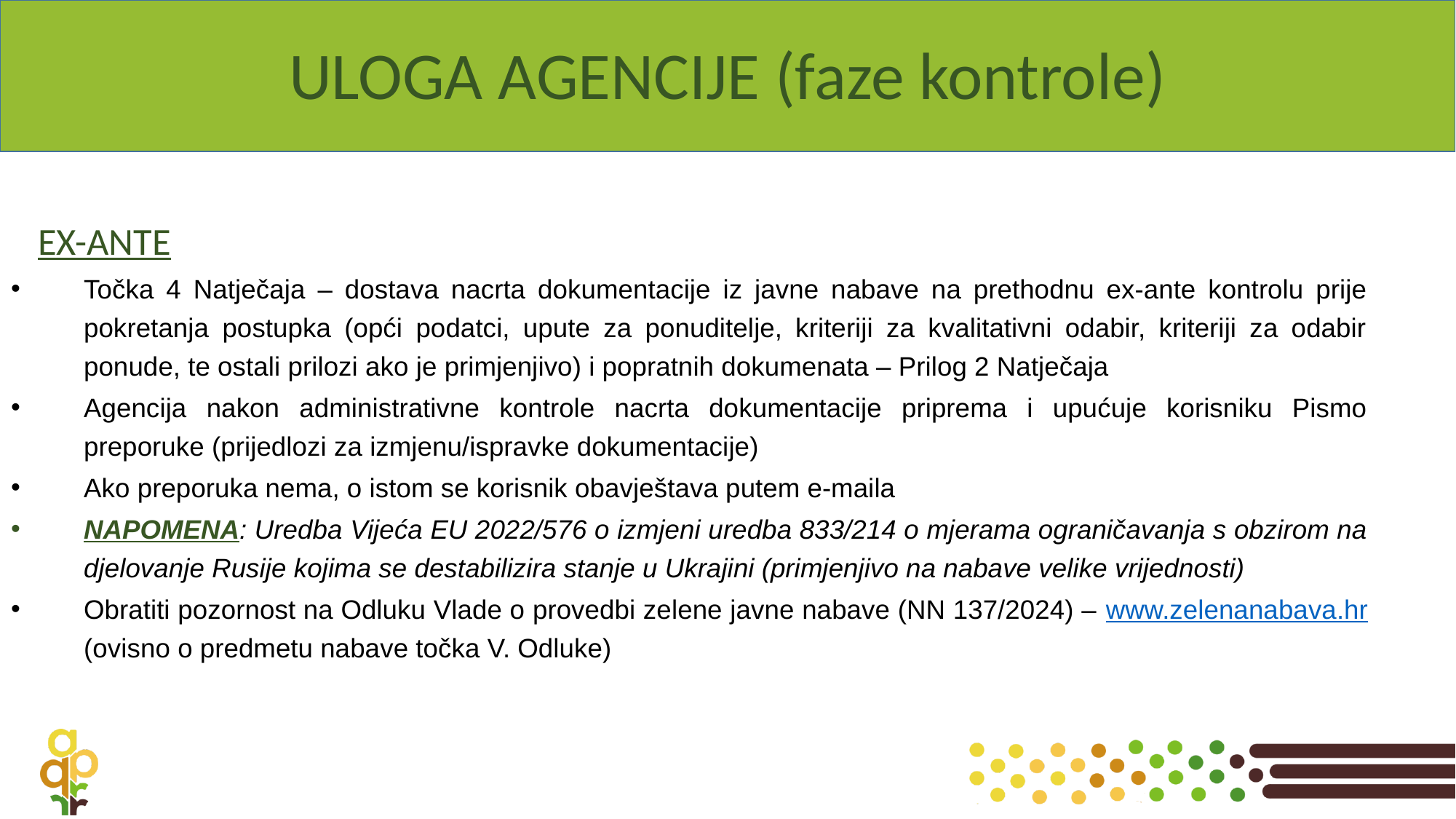

# ULOGA AGENCIJE (faze kontrole)

EX-ANTE
Točka 4 Natječaja – dostava nacrta dokumentacije iz javne nabave na prethodnu ex-ante kontrolu prije pokretanja postupka (opći podatci, upute za ponuditelje, kriteriji za kvalitativni odabir, kriteriji za odabir ponude, te ostali prilozi ako je primjenjivo) i popratnih dokumenata – Prilog 2 Natječaja
Agencija nakon administrativne kontrole nacrta dokumentacije priprema i upućuje korisniku Pismo preporuke (prijedlozi za izmjenu/ispravke dokumentacije)
Ako preporuka nema, o istom se korisnik obavještava putem e-maila
NAPOMENA: Uredba Vijeća EU 2022/576 o izmjeni uredba 833/214 o mjerama ograničavanja s obzirom na djelovanje Rusije kojima se destabilizira stanje u Ukrajini (primjenjivo na nabave velike vrijednosti)
Obratiti pozornost na Odluku Vlade o provedbi zelene javne nabave (NN 137/2024) – www.zelenanabava.hr (ovisno o predmetu nabave točka V. Odluke)